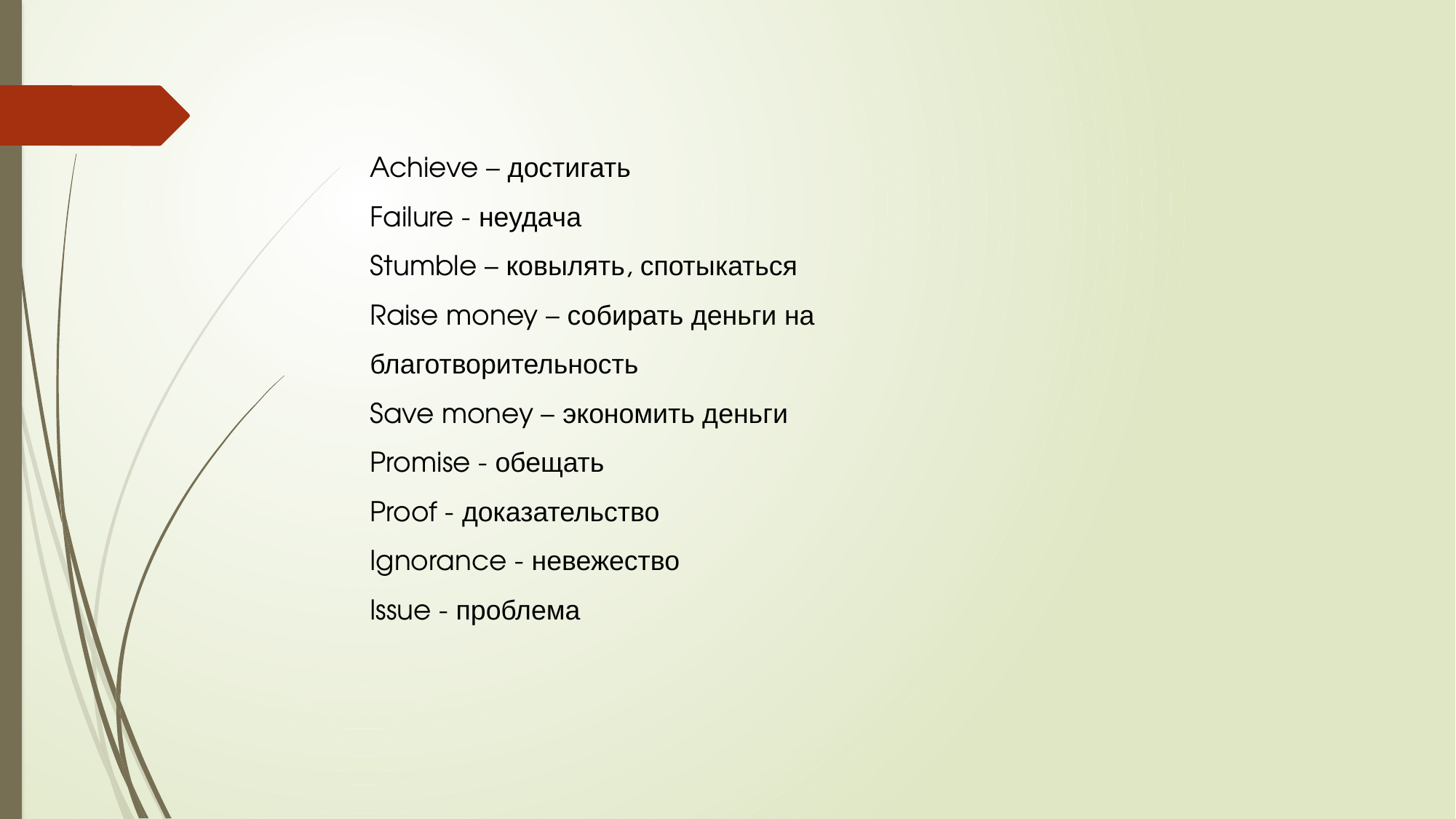

Achieve – достигать
Failure - неудача
Stumble – ковылять, спотыкаться
Raise money – собирать деньги на благотворительность
Save money – экономить деньги
Promise - обещать
Proof - доказательство
Ignorance - невежество
Issue - проблема